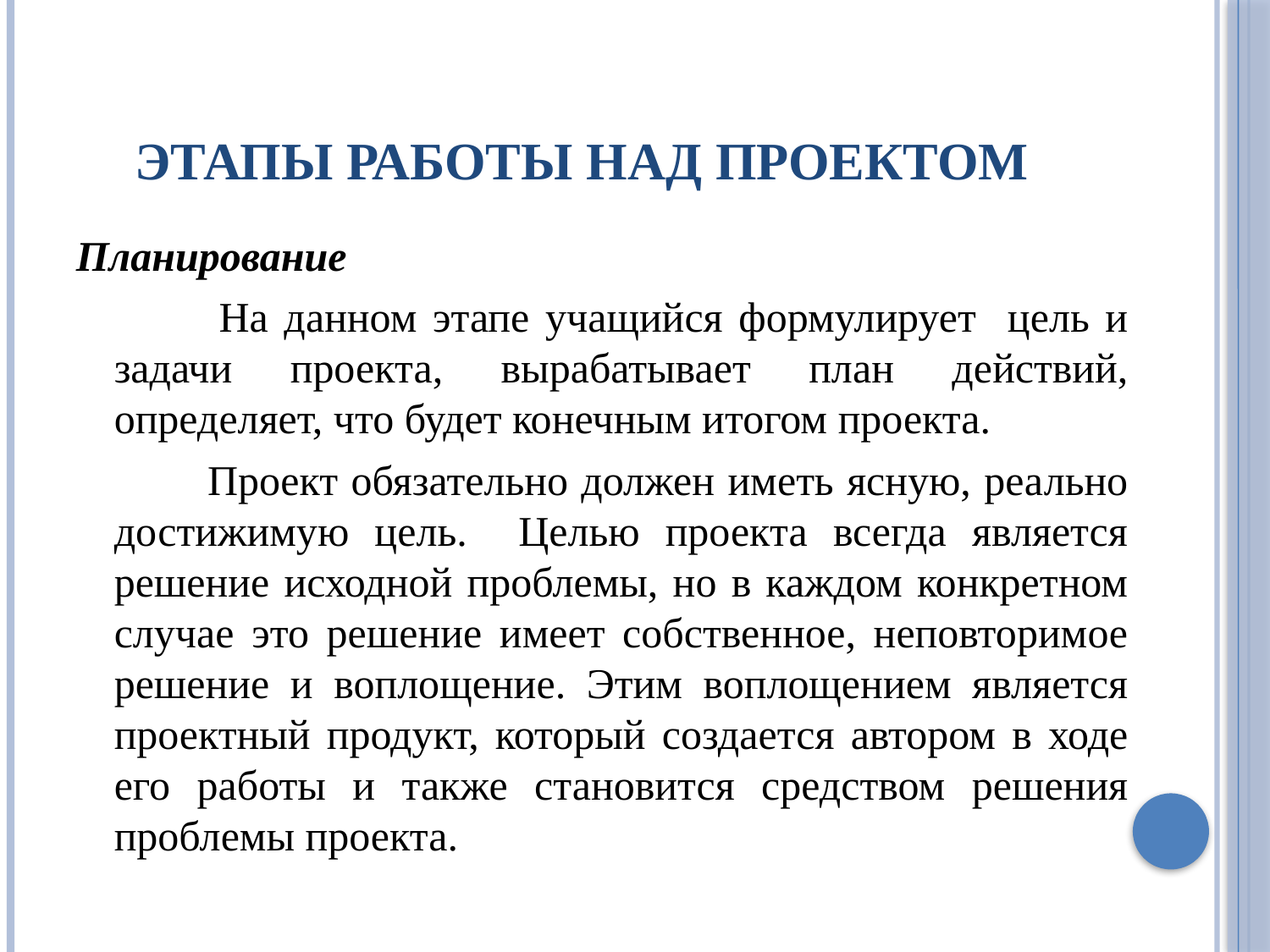

# этапы работы над проектом
Планирование
         На данном этапе учащийся формулирует  цель и задачи проекта, вырабатывает план действий, определяет, что будет конечным итогом проекта.
          Проект обязательно должен иметь ясную, реально достижимую цель.  Целью проекта всегда является решение исходной проблемы, но в каждом конкретном случае это решение имеет собственное, неповторимое решение и воплощение. Этим воплощением является проектный продукт, который создается автором в ходе его работы и также становится средством решения проблемы проекта.